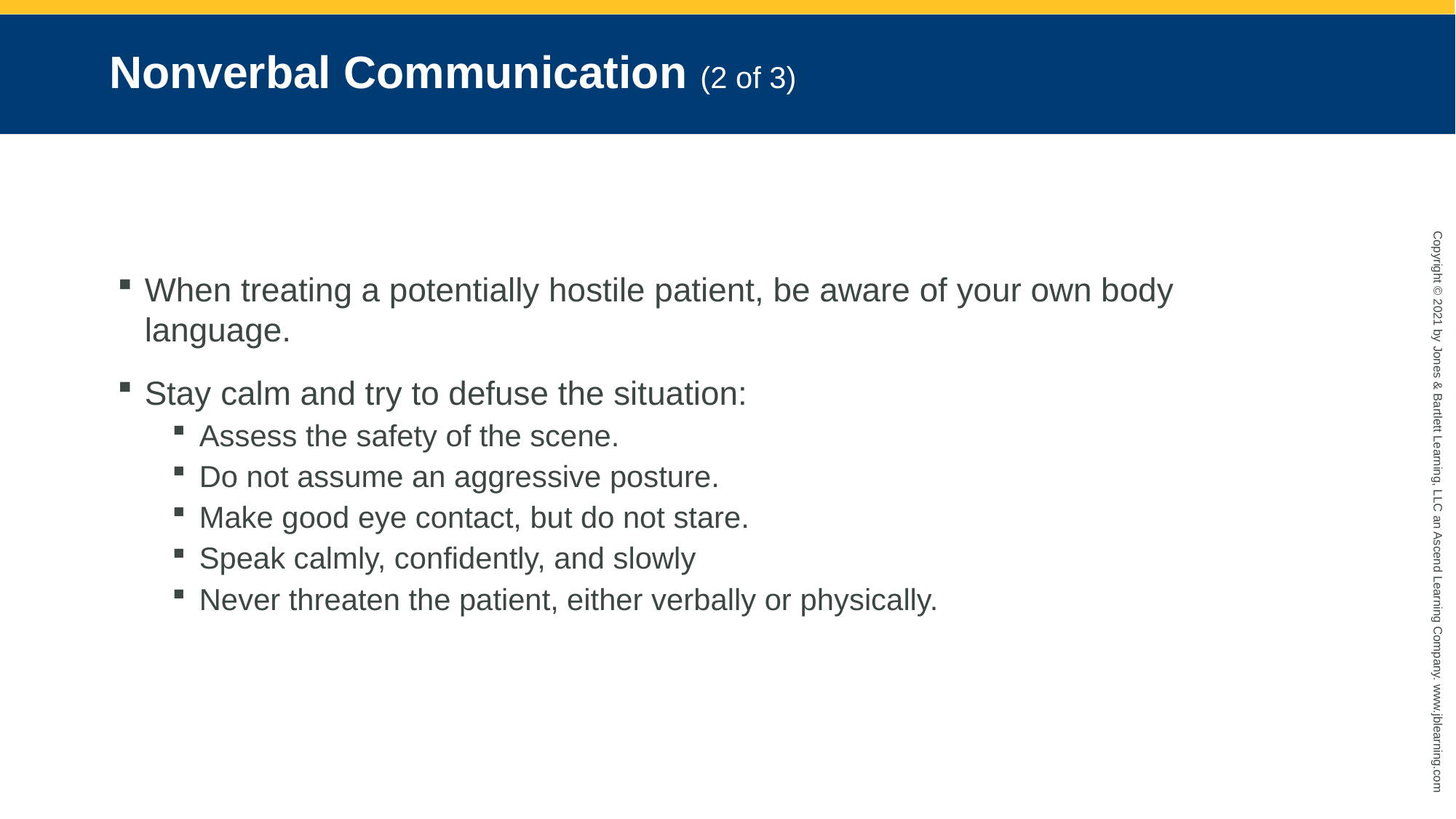

# Nonverbal Communication (2 of 3)
When treating a potentially hostile patient, be aware of your own body language.
Stay calm and try to defuse the situation:
Assess the safety of the scene.
Do not assume an aggressive posture.
Make good eye contact, but do not stare.
Speak calmly, confidently, and slowly
Never threaten the patient, either verbally or physically.